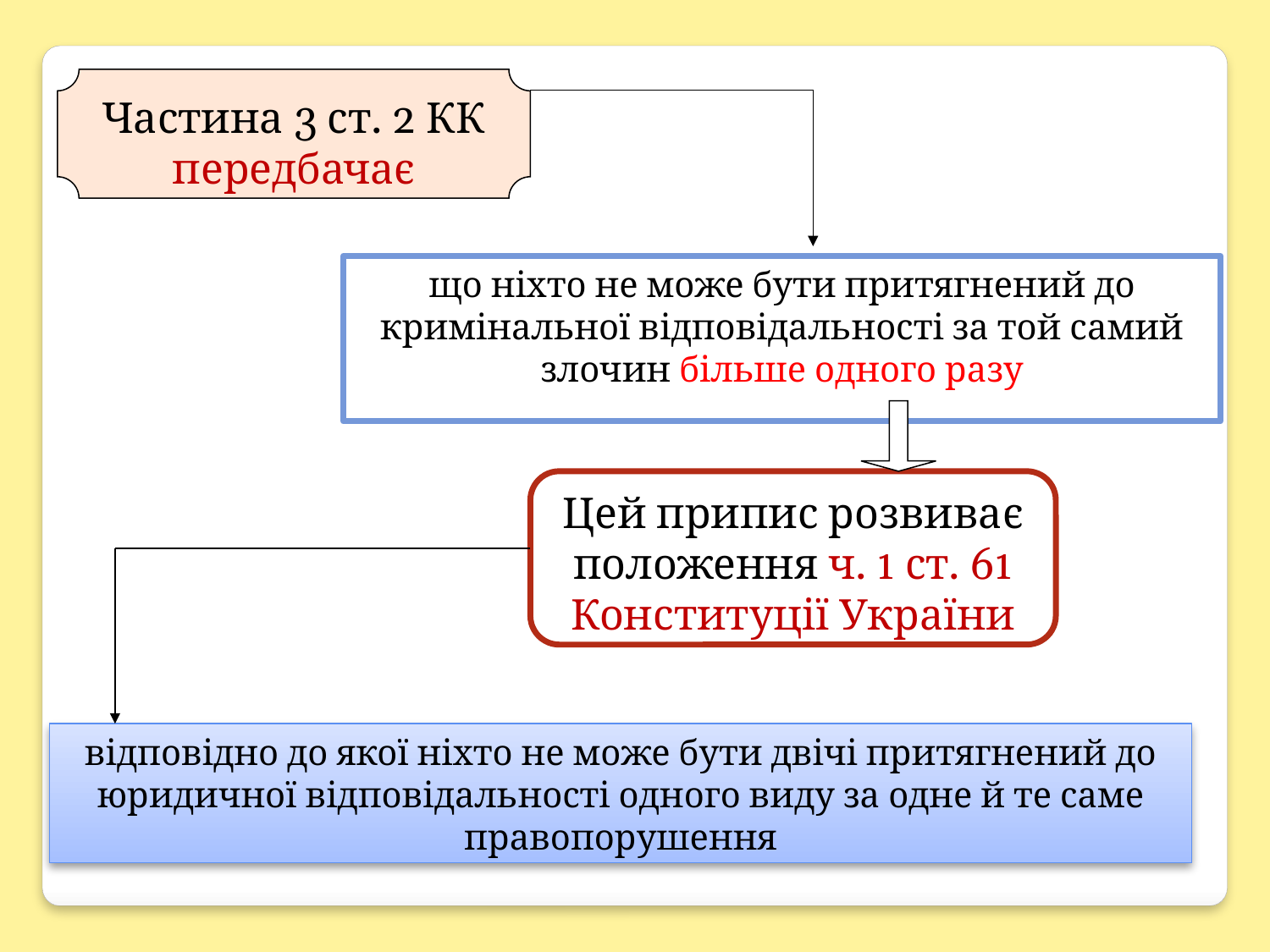

Частина 3 ст. 2 КК передбачає
що ніхто не може бути притягнений до кримінальної відповідальності за той самий злочин більше одного разу

Цей припис розвиває положення ч. 1 ст. 61 Конституції України
відповідно до якої ніхто не може бути двічі притягнений до юридичної відповідальності одного виду за одне й те саме правопорушення